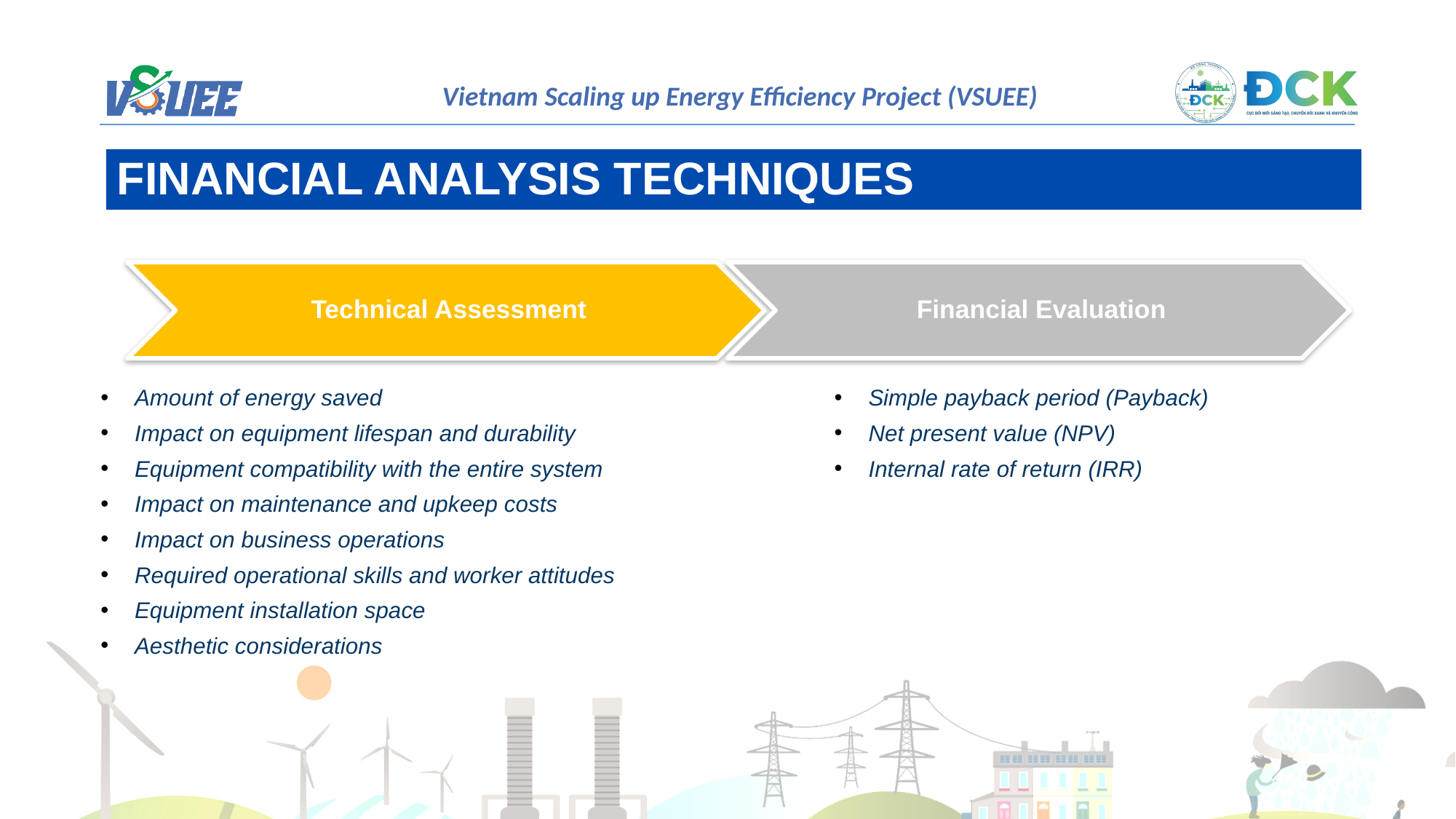

FINANCIAL ANALYSIS TECHNIQUES

Technical Assessment

Financial Evaluation
Amount of energy saved
Impact on equipment lifespan and durability
Equipment compatibility with the entire system
Impact on maintenance and upkeep costs
Impact on business operations
Required operational skills and worker attitudes
Equipment installation space
Aesthetic considerations
Simple payback period (Payback)
Net present value (NPV)
Internal rate of return (IRR)